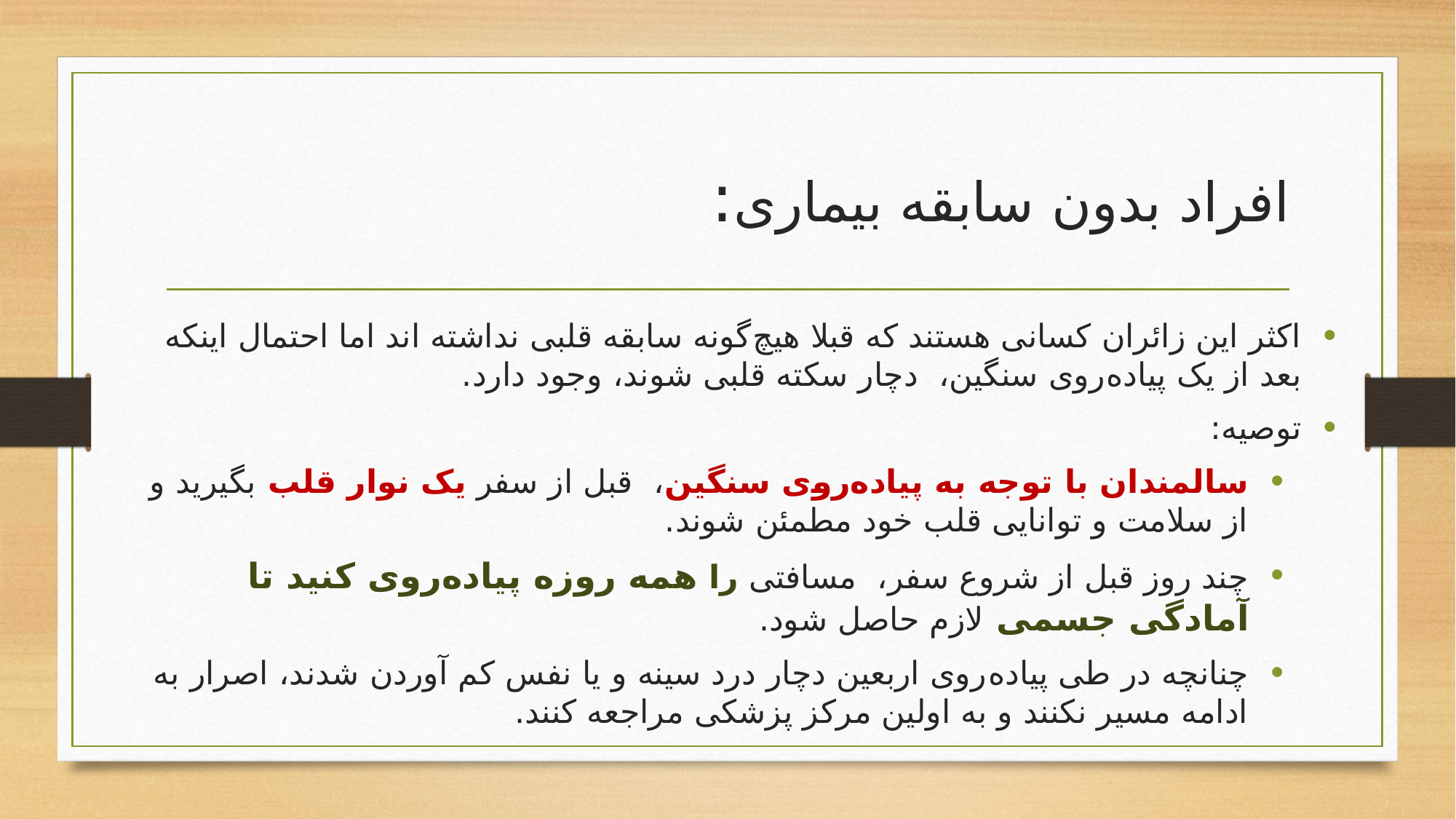

# افراد بدون سابقه بیماری:
اکثر این زائران کسانی هستند که قبلا هیچ‌گونه سابقه قلبی نداشته اند اما احتمال اینکه بعد از یک پیاده‌روی سنگین،  دچار سکته قلبی شوند، وجود دارد.
توصیه:
سالمندان با توجه به پیاده‌روی سنگین،  قبل از سفر یک نوار قلب بگیرید و از سلامت و توانایی قلب خود مطمئن شوند.
چند روز قبل از شروع سفر،  مسافتی را همه روزه پیاده‌روی کنید تا آمادگی جسمی لازم حاصل شود.
چنانچه در طی پیاده‌روی اربعین دچار درد سینه و یا نفس کم آوردن شدند، اصرار به ادامه مسیر نکنند و به اولین مرکز پزشکی مراجعه کنند.